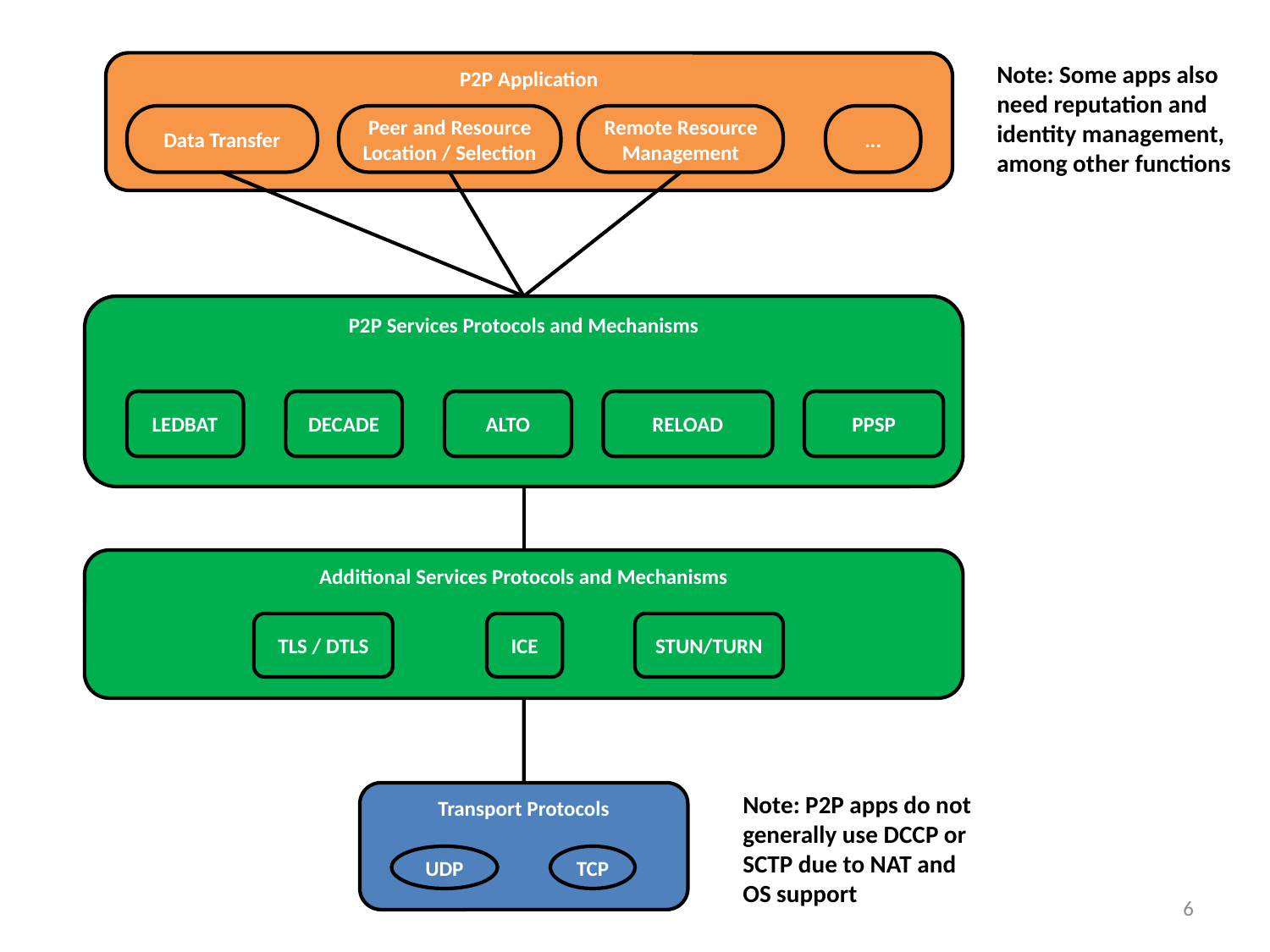

P2P Application
Note: Some apps also need reputation and identity management, among other functions
Data Transfer
Peer and Resource Location / Selection
Remote Resource Management
...
P2P Services Protocols and Mechanisms
LEDBAT
DECADE
ALTO
RELOAD
PPSP
Additional Services Protocols and Mechanisms
TLS / DTLS
ICE
STUN/TURN
Transport Protocols
Note: P2P apps do not generally use DCCP or SCTP due to NAT and OS support
UDP
TCP
6